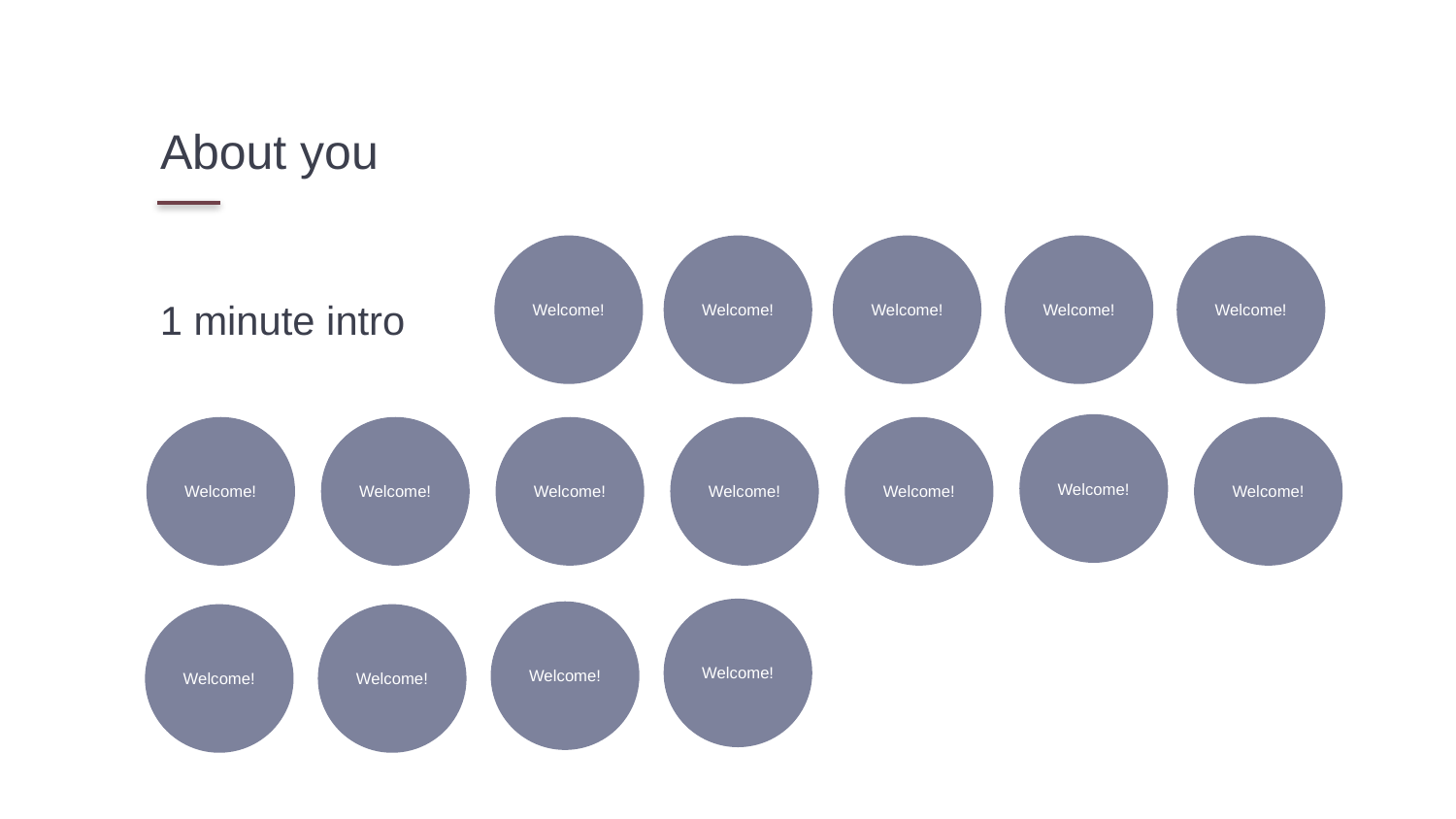

# About you
Welcome!
Welcome!
Welcome!
Welcome!
Welcome!
1 minute intro
Welcome!
Welcome!
Welcome!
Welcome!
Welcome!
Welcome!
Welcome!
Welcome!
Welcome!
Welcome!
Welcome!